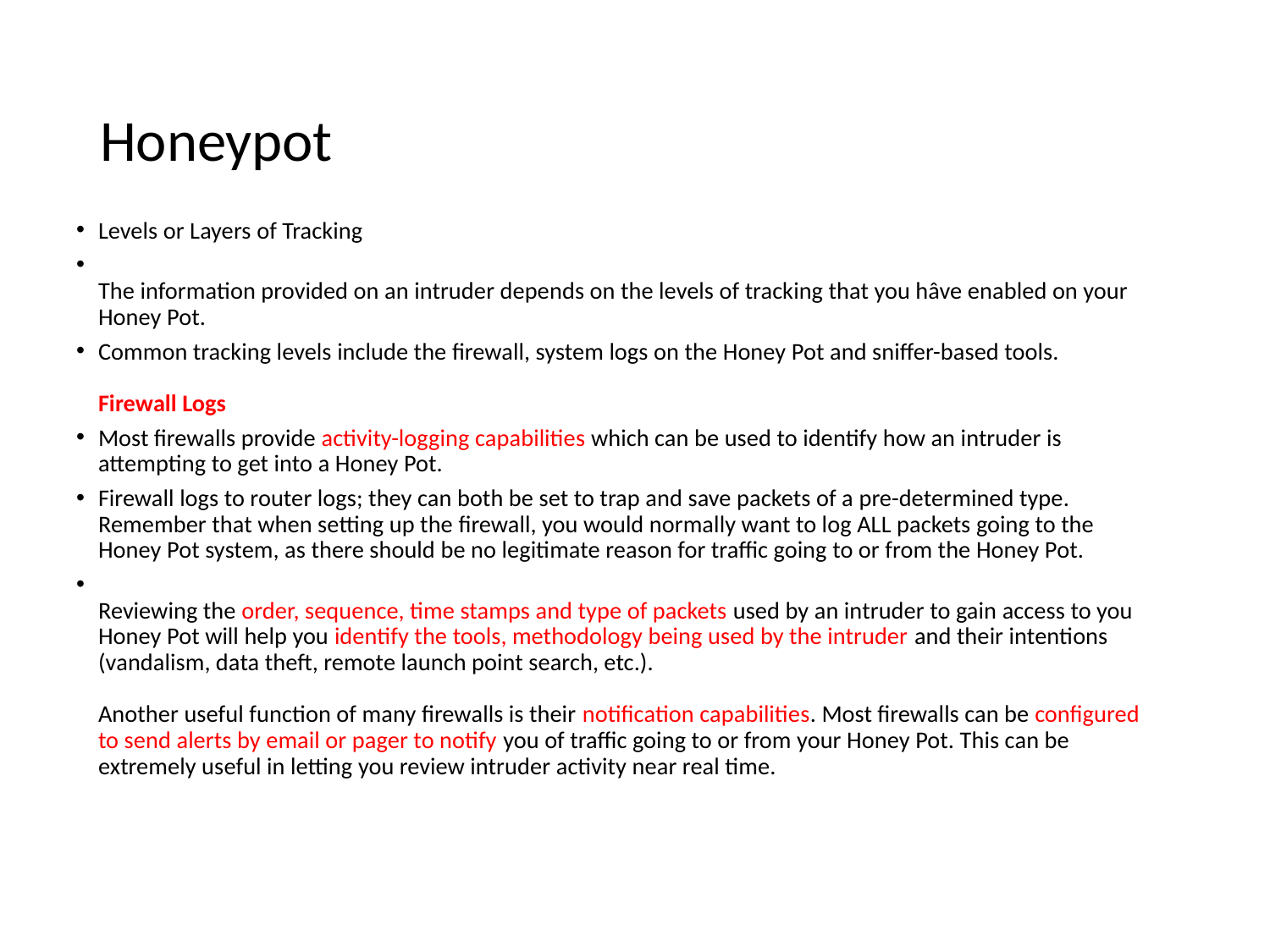

# Honeypot
Levels or Layers of Tracking
The information provided on an intruder depends on the levels of tracking that you hâve enabled on your Honey Pot.
Common tracking levels include the firewall, system logs on the Honey Pot and sniffer-based tools. 
Firewall Logs
Most firewalls provide activity-logging capabilities which can be used to identify how an intruder is attempting to get into a Honey Pot.
Firewall logs to router logs; they can both be set to trap and save packets of a pre-determined type. Remember that when setting up the firewall, you would normally want to log ALL packets going to the Honey Pot system, as there should be no legitimate reason for traffic going to or from the Honey Pot.
Reviewing the order, sequence, time stamps and type of packets used by an intruder to gain access to you Honey Pot will help you identify the tools, methodology being used by the intruder and their intentions (vandalism, data theft, remote launch point search, etc.).  
Another useful function of many firewalls is their notification capabilities. Most firewalls can be configured to send alerts by email or pager to notify you of traffic going to or from your Honey Pot. This can be extremely useful in letting you review intruder activity near real time.